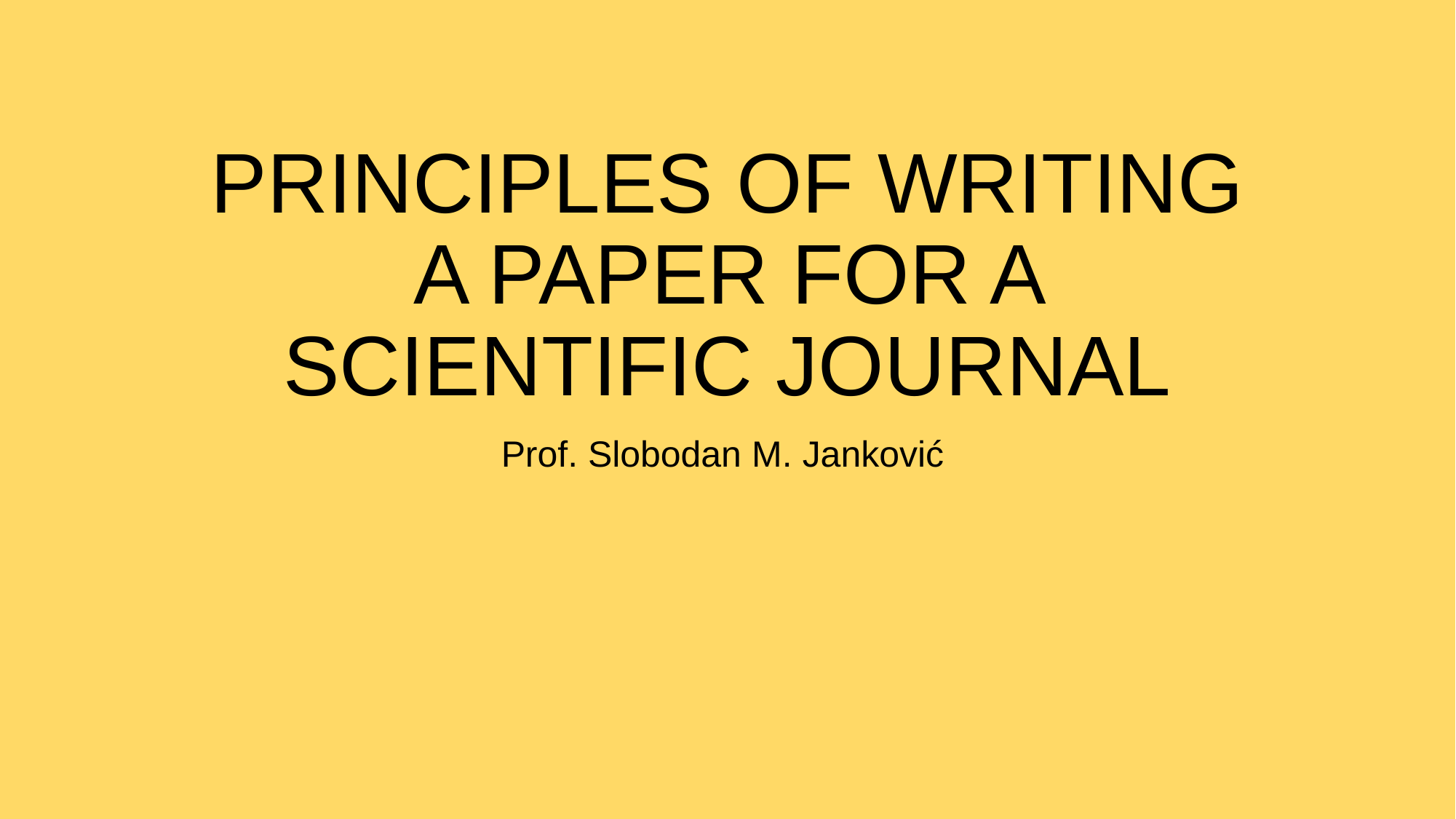

# PRINCIPLES OF WRITING A PAPER FOR A SCIENTIFIC JOURNAL
Prof. Slobodan M. Janković